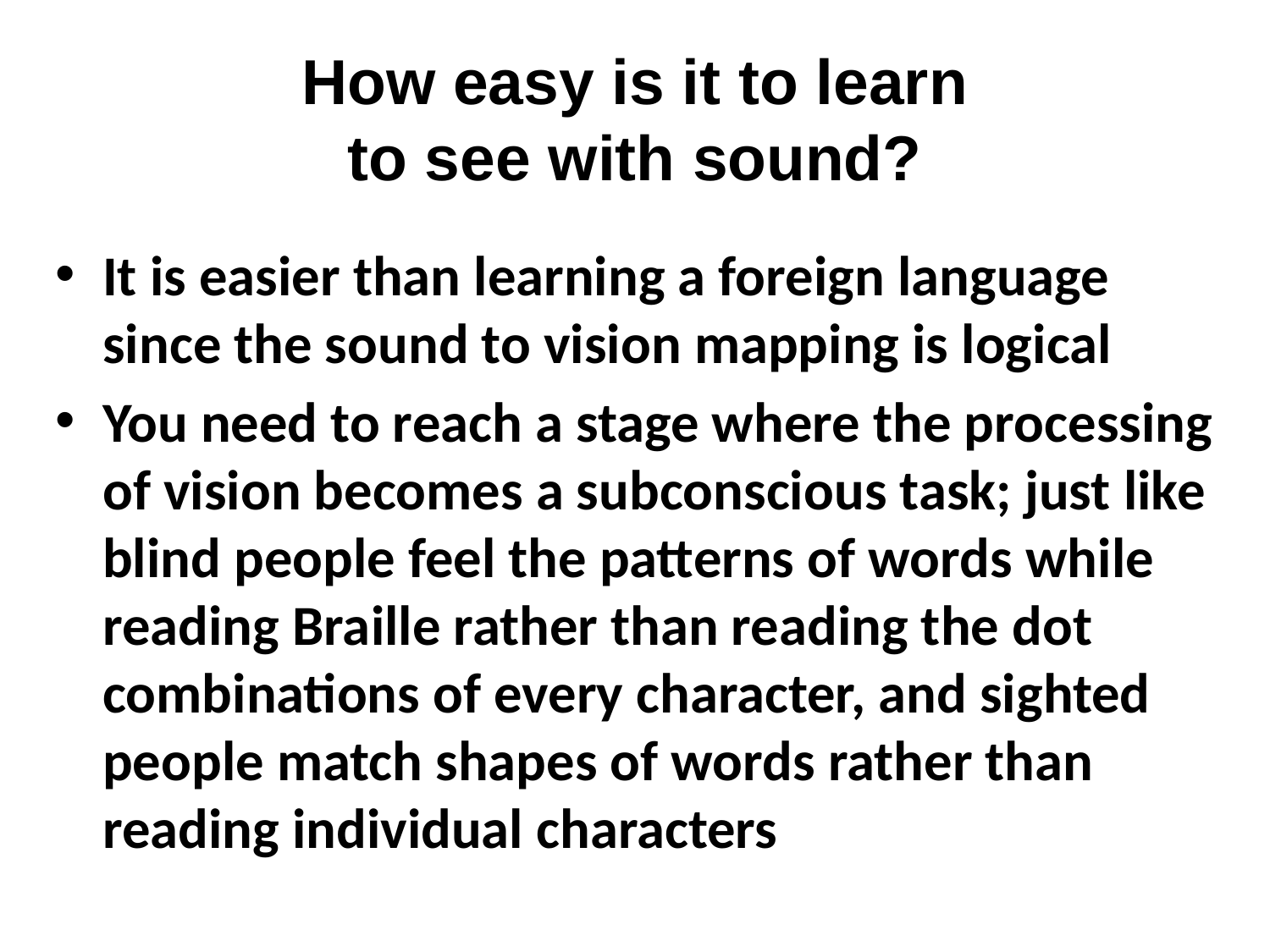

# How easy is it to learn to see with sound?
It is easier than learning a foreign language since the sound to vision mapping is logical
You need to reach a stage where the processing of vision becomes a subconscious task; just like blind people feel the patterns of words while reading Braille rather than reading the dot combinations of every character, and sighted people match shapes of words rather than reading individual characters